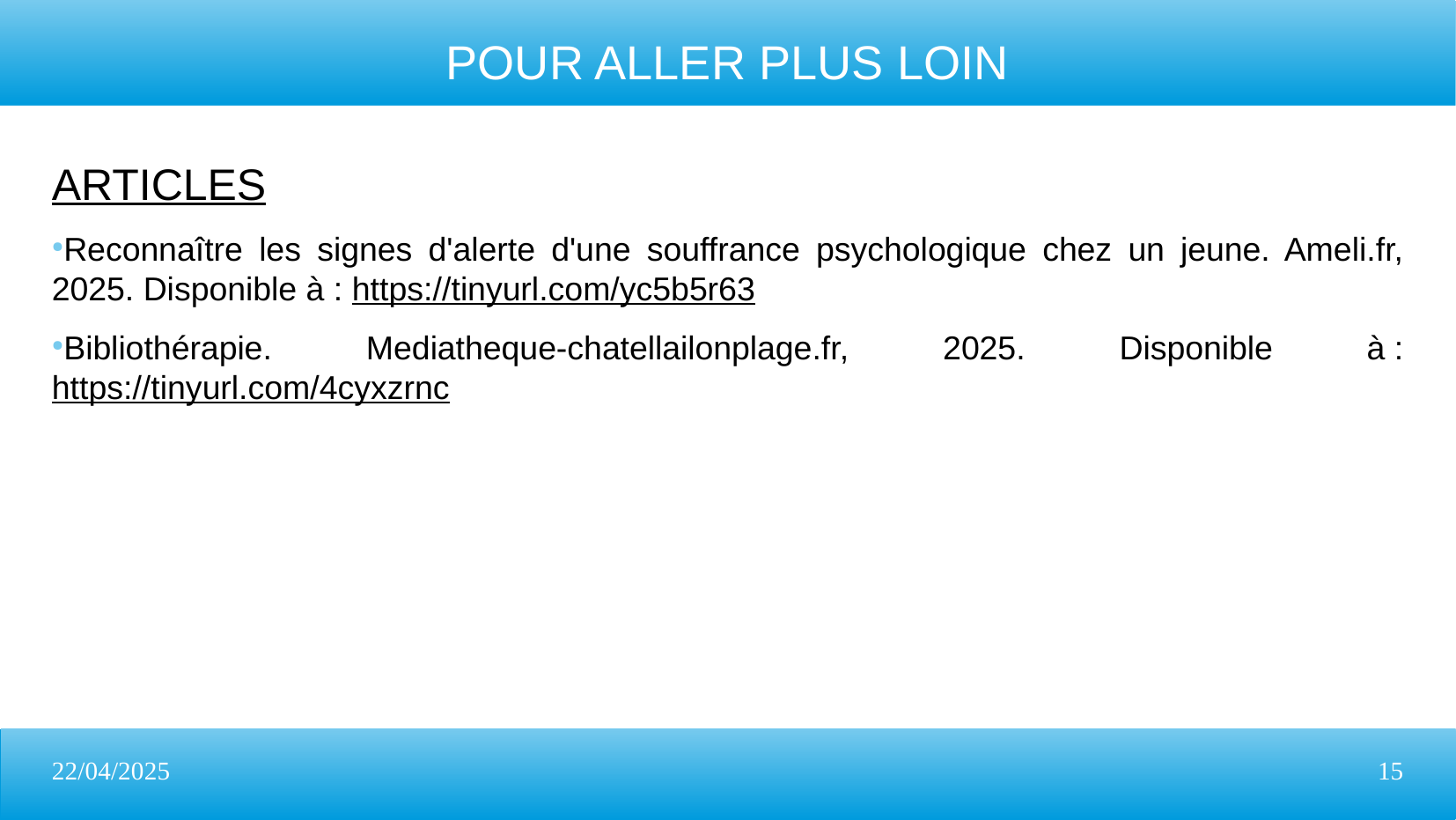

POUR ALLER PLUS LOIN
ARTICLES
Reconnaître les signes d'alerte d'une souffrance psychologique chez un jeune. Ameli.fr, 2025. Disponible à : https://tinyurl.com/yc5b5r63
Bibliothérapie. Mediatheque-chatellailonplage.fr, 2025. Disponible à : https://tinyurl.com/4cyxzrnc

22/04/2025
15